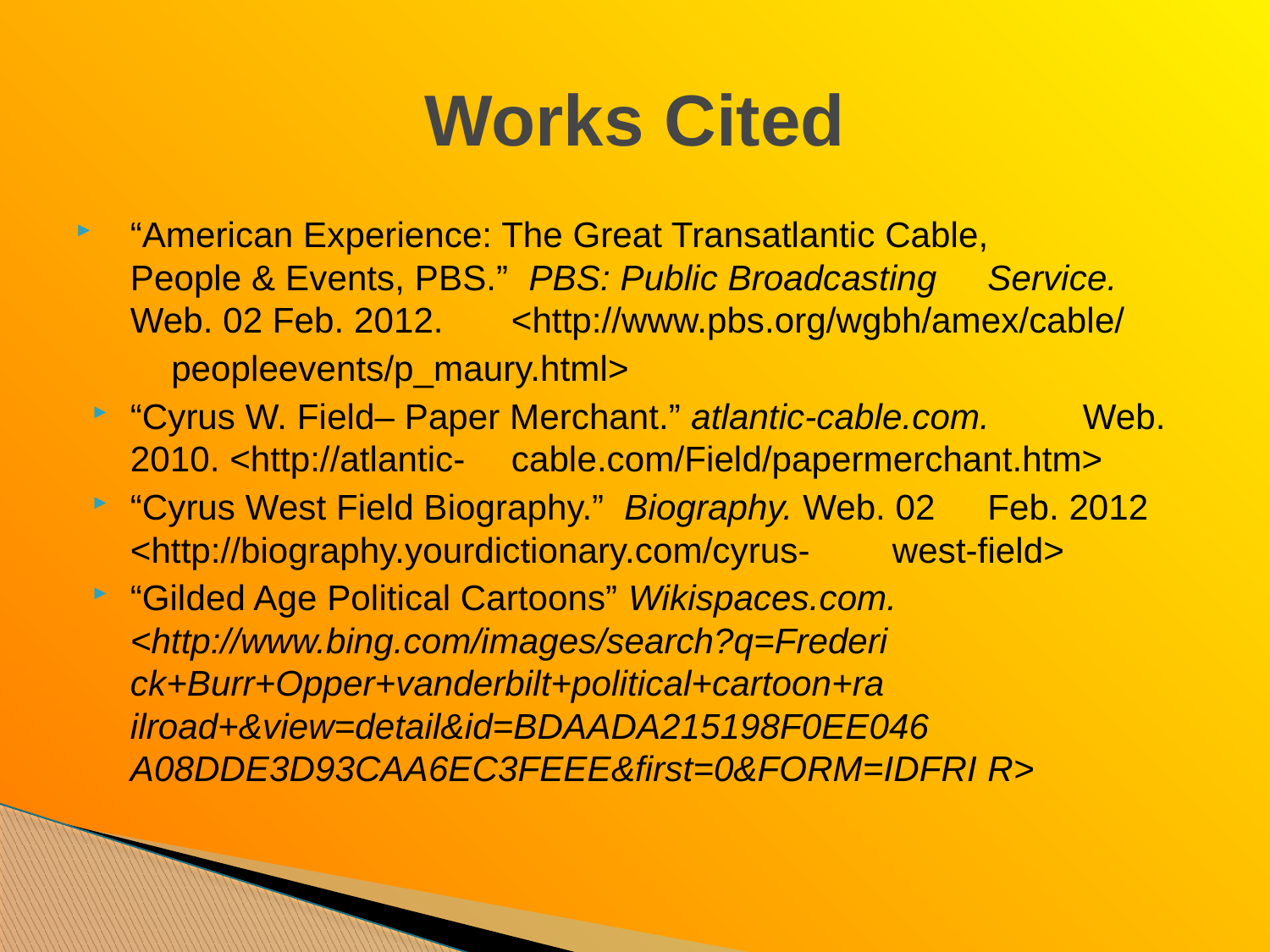

# Works Cited
“American Experience: The Great Transatlantic Cable, 	People & Events, PBS.”  PBS: Public Broadcasting 	Service. Web. 02 Feb. 2012.  	<http://www.pbs.org/wgbh/amex/cable/
    	peopleevents/p_maury.html>
“Cyrus W. Field– Paper Merchant.” atlantic-cable.com. 	Web. 	2010. <http://atlantic-	cable.com/Field/papermerchant.htm>
“Cyrus West Field Biography.”  Biography. Web. 02 	Feb. 2012 	<http://biography.yourdictionary.com/cyrus-	west-field>
“Gilded Age Political Cartoons” Wikispaces.com. 	<http://www.bing.com/images/search?q=Frederi	ck+Burr+Opper+vanderbilt+political+cartoon+ra	ilroad+&view=detail&id=BDAADA215198F0EE046	A08DDE3D93CAA6EC3FEEE&first=0&FORM=IDFRI	R>